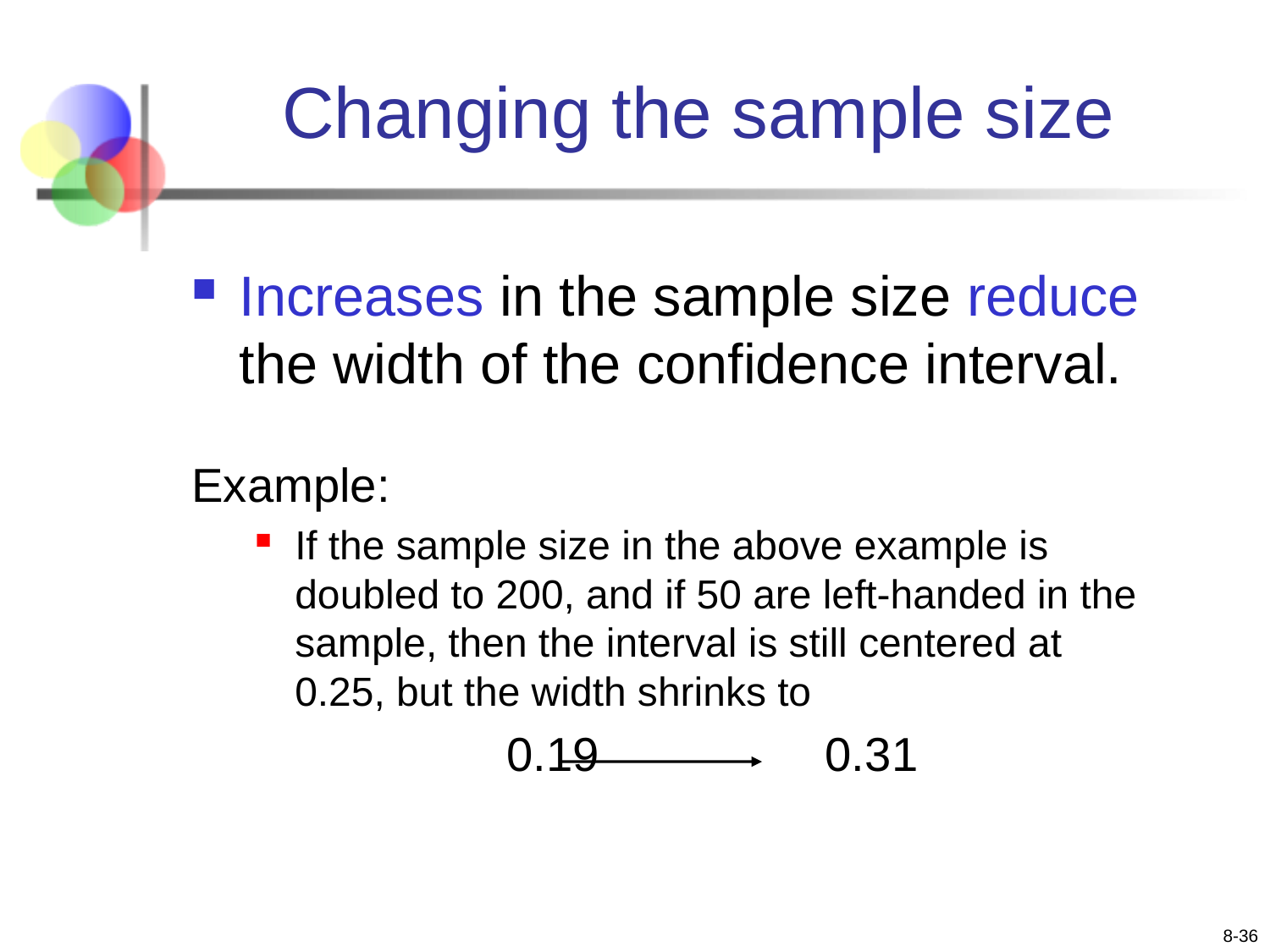

# Changing the sample size
Increases in the sample size reduce the width of the confidence interval.

Example:
If the sample size in the above example is doubled to 200, and if 50 are left-handed in the sample, then the interval is still centered at 0.25, but the width shrinks to
			 0.19                 0.31

8-36